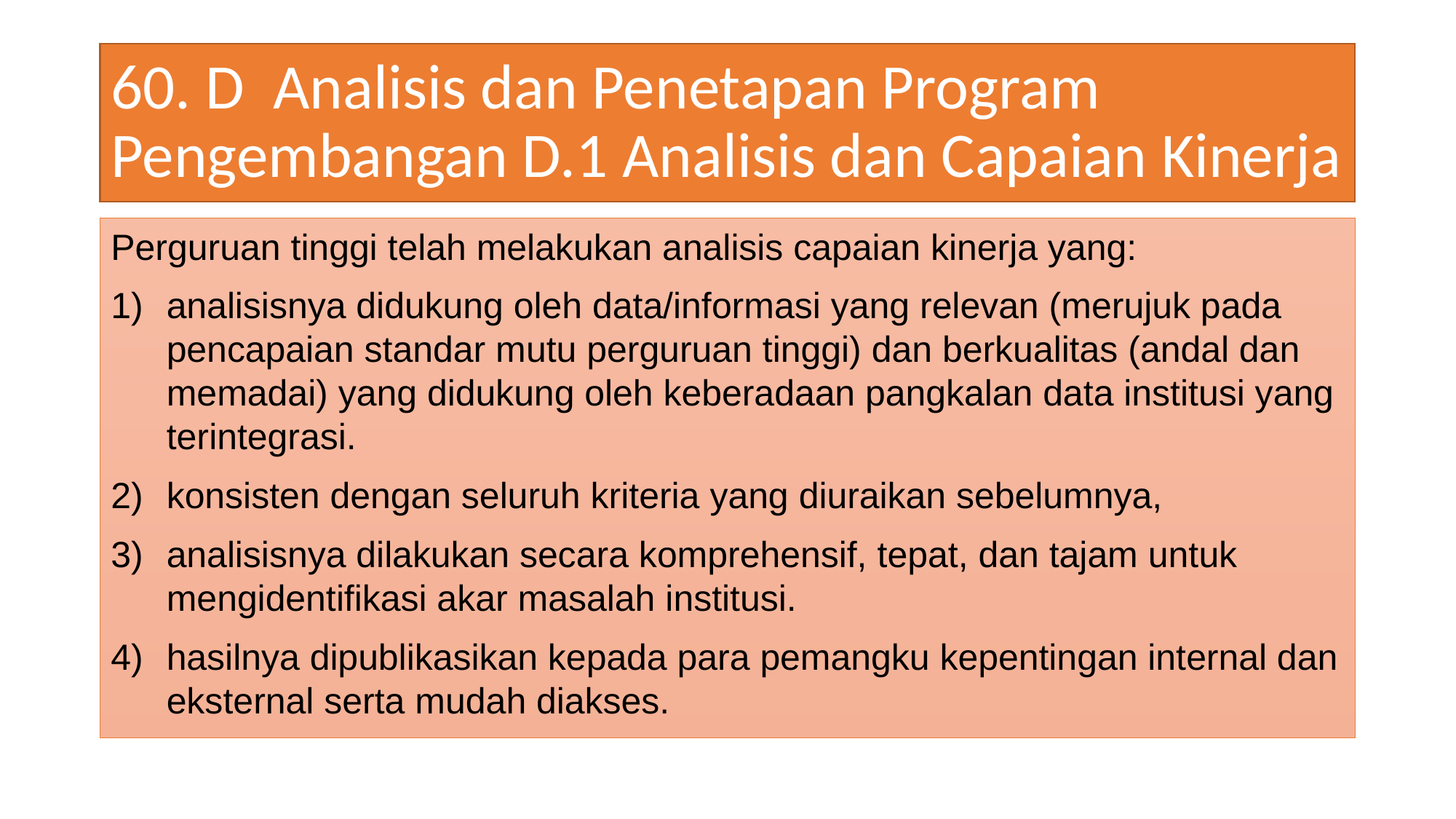

# 60. D  Analisis dan Penetapan Program Pengembangan D.1 Analisis dan Capaian Kinerja
Perguruan tinggi telah melakukan analisis capaian kinerja yang:
analisisnya didukung oleh data/informasi yang relevan (merujuk pada pencapaian standar mutu perguruan tinggi) dan berkualitas (andal dan memadai) yang didukung oleh keberadaan pangkalan data institusi yang terintegrasi.
konsisten dengan seluruh kriteria yang diuraikan sebelumnya,
analisisnya dilakukan secara komprehensif, tepat, dan tajam untuk mengidentifikasi akar masalah institusi.
hasilnya dipublikasikan kepada para pemangku kepentingan internal dan eksternal serta mudah diakses.